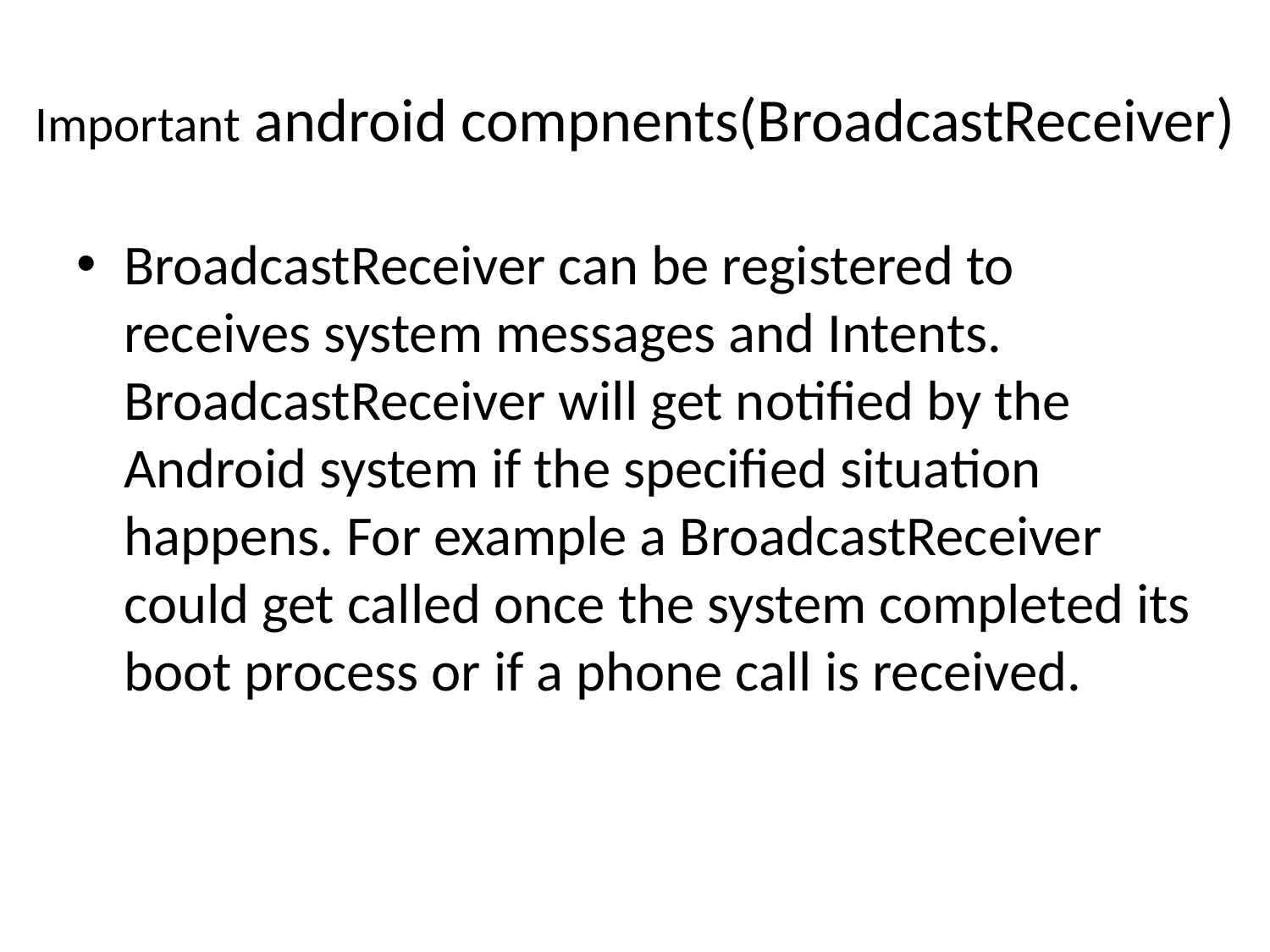

# Important android compnents(BroadcastReceiver)
BroadcastReceiver can be registered to receives system messages and Intents. BroadcastReceiver will get notified by the Android system if the specified situation happens. For example a BroadcastReceiver could get called once the system completed its boot process or if a phone call is received.